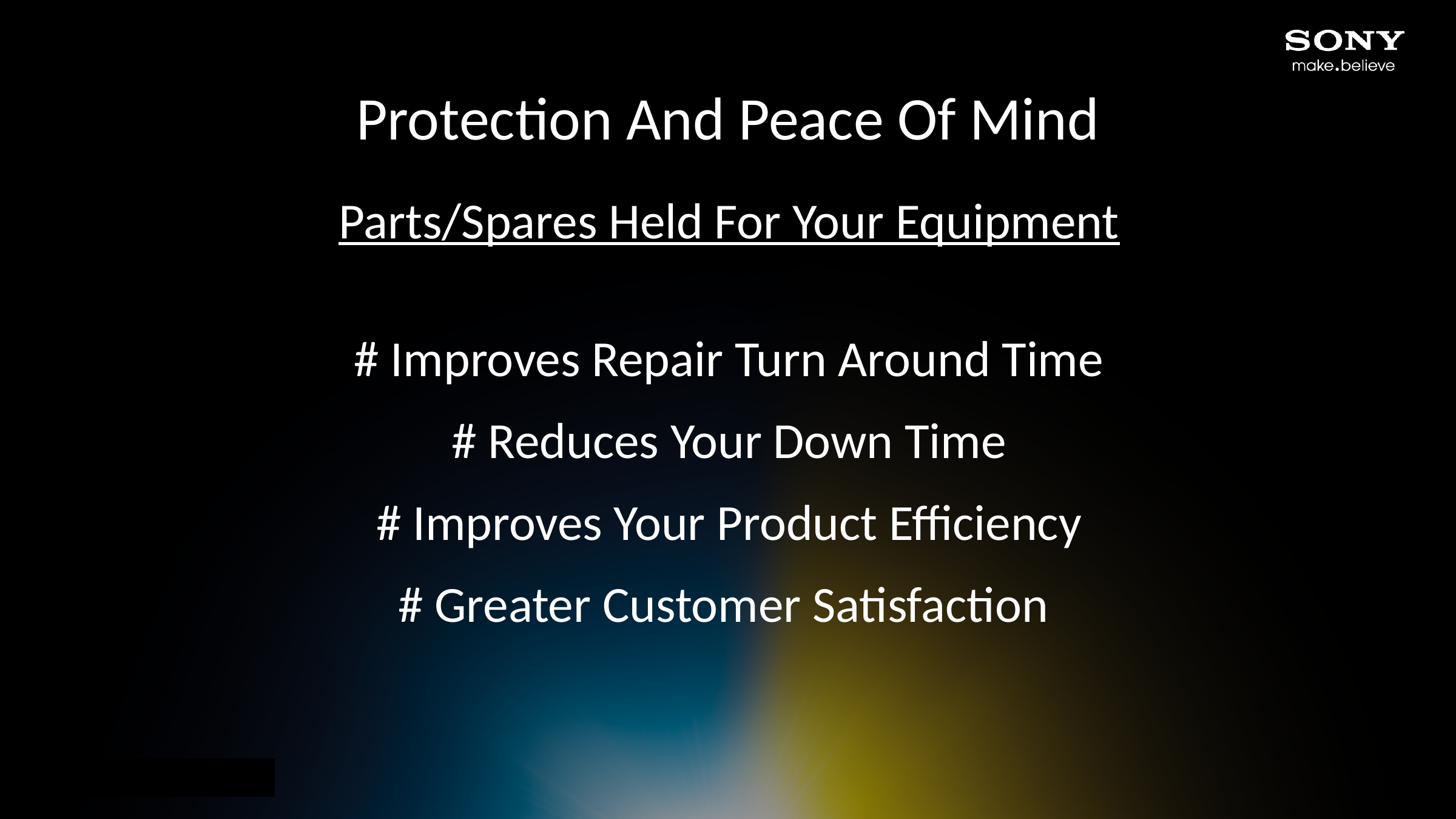

Protection And Peace Of Mind

Parts/Spares Held For Your Equipment

# Improves Repair Turn Around Time
# Reduces Your Down Time
# Improves Your Product Efficiency
# Greater Customer Satisfaction